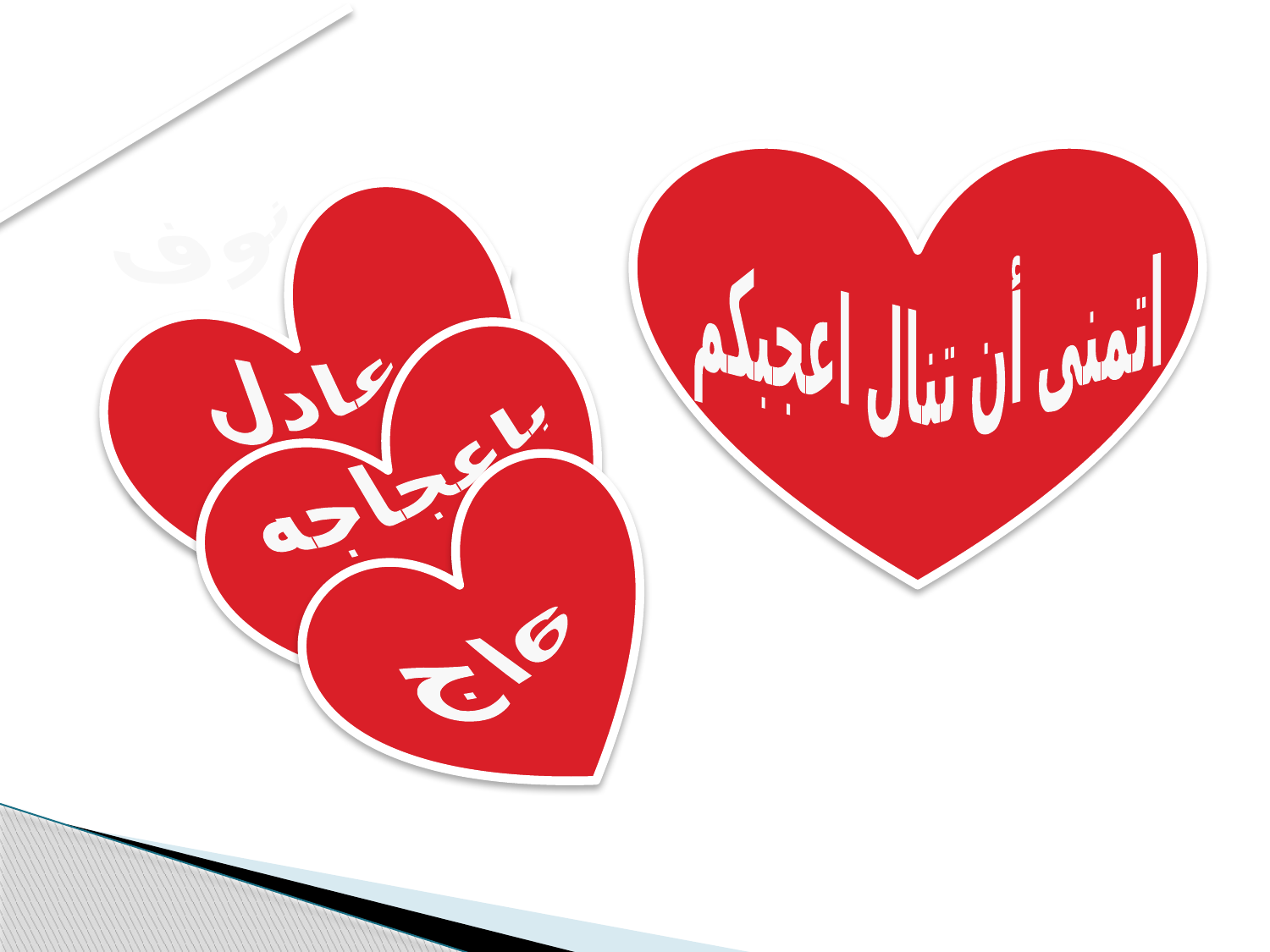

نوف
اتمنى أن تنال اعجبكم

عادل

باعجاجه

6\ج